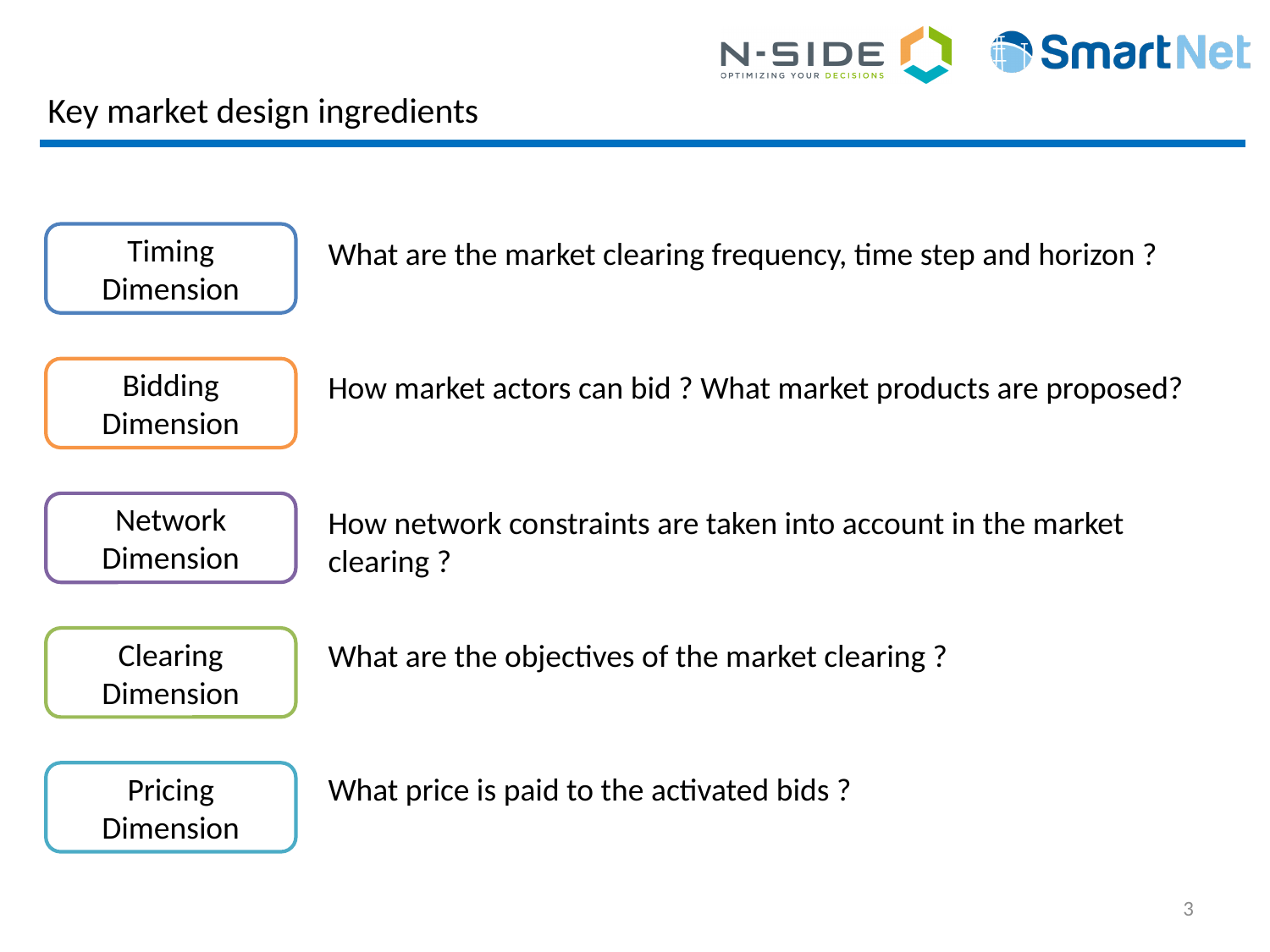

# Key market design ingredients
Timing Dimension
What are the market clearing frequency, time step and horizon ?
Bidding Dimension
How market actors can bid ? What market products are proposed?
Network
Dimension
How network constraints are taken into account in the market clearing ?
Clearing
Dimension
What are the objectives of the market clearing ?
Pricing
Dimension
What price is paid to the activated bids ?
3